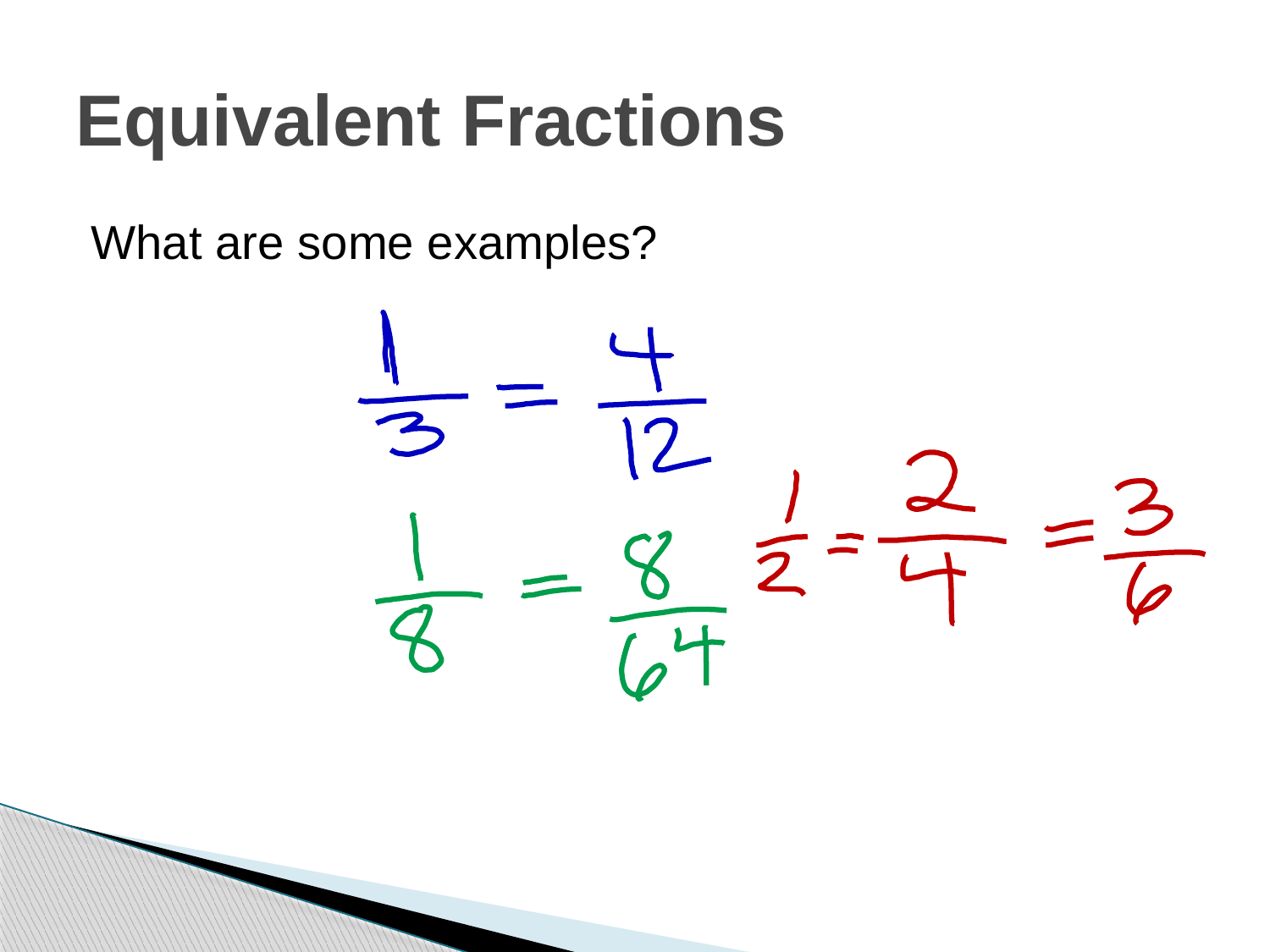

# Equivalent Fractions
What are some examples?